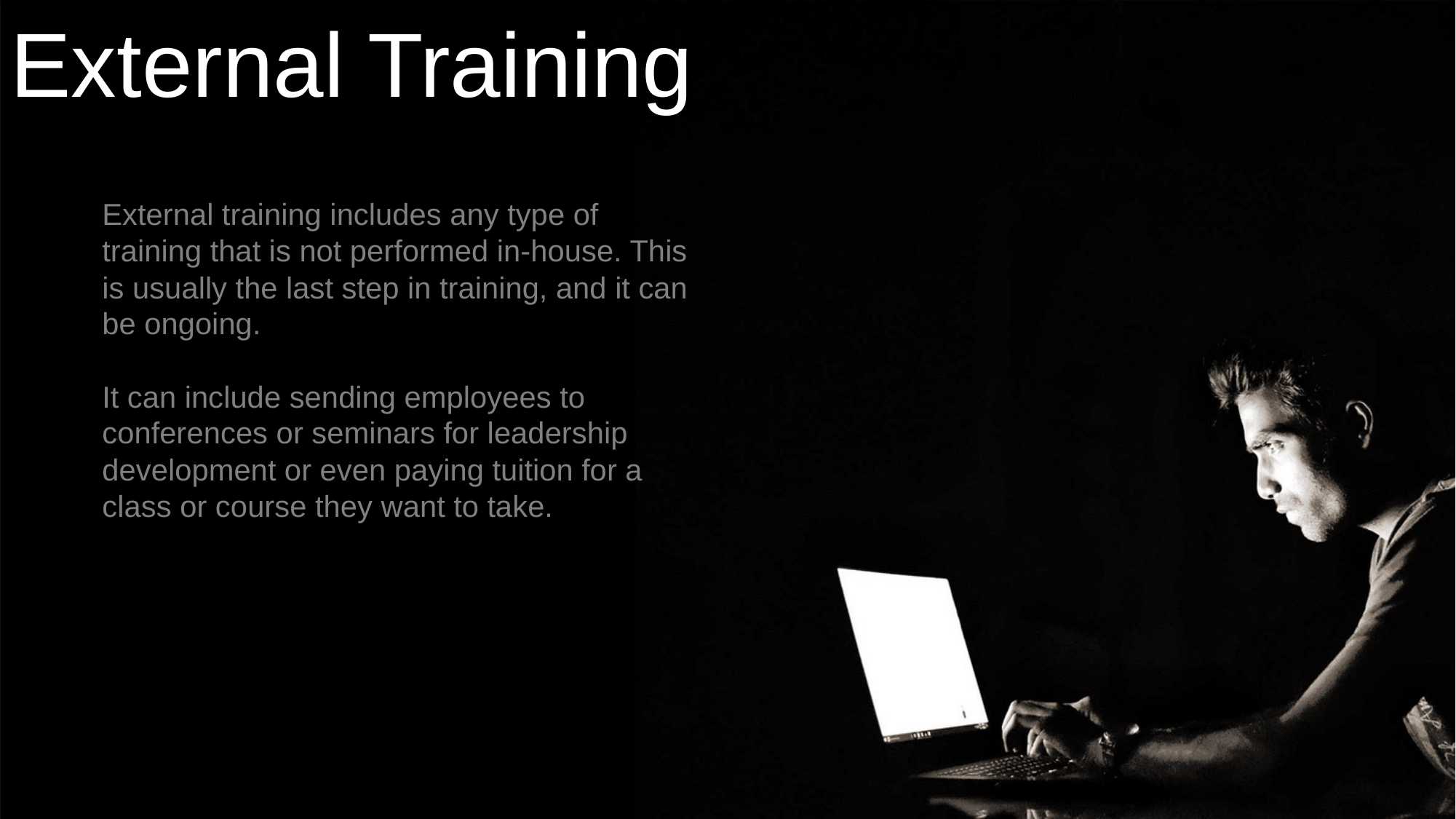

External Training
External training includes any type of training that is not performed in-house. This is usually the last step in training, and it can be ongoing.

It can include sending employees to conferences or seminars for leadership development or even paying tuition for a class or course they want to take.